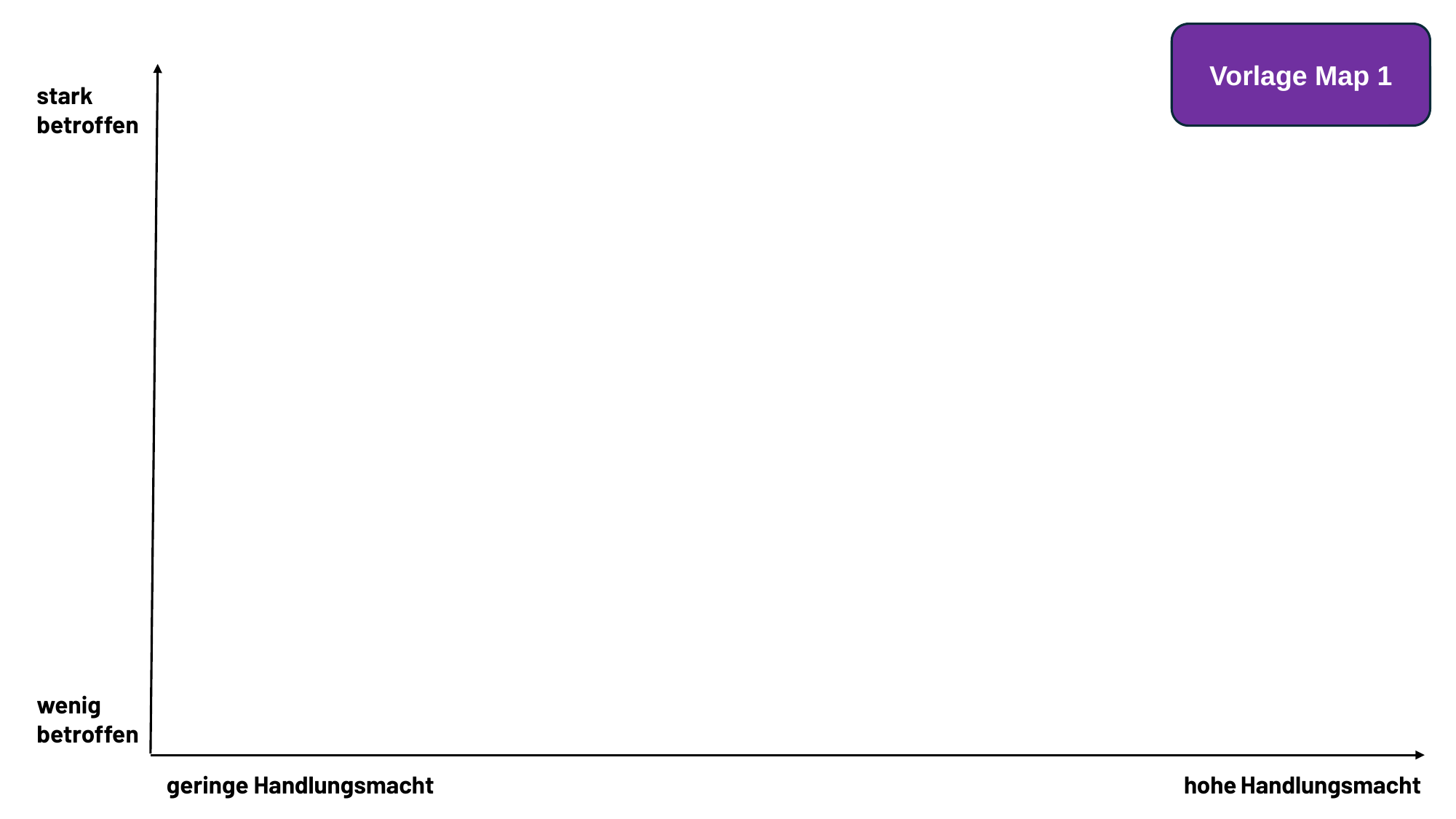

Vorlage Map 1
stark
betroffen
wenig
betroffen
geringe Handlungsmacht
hohe Handlungsmacht